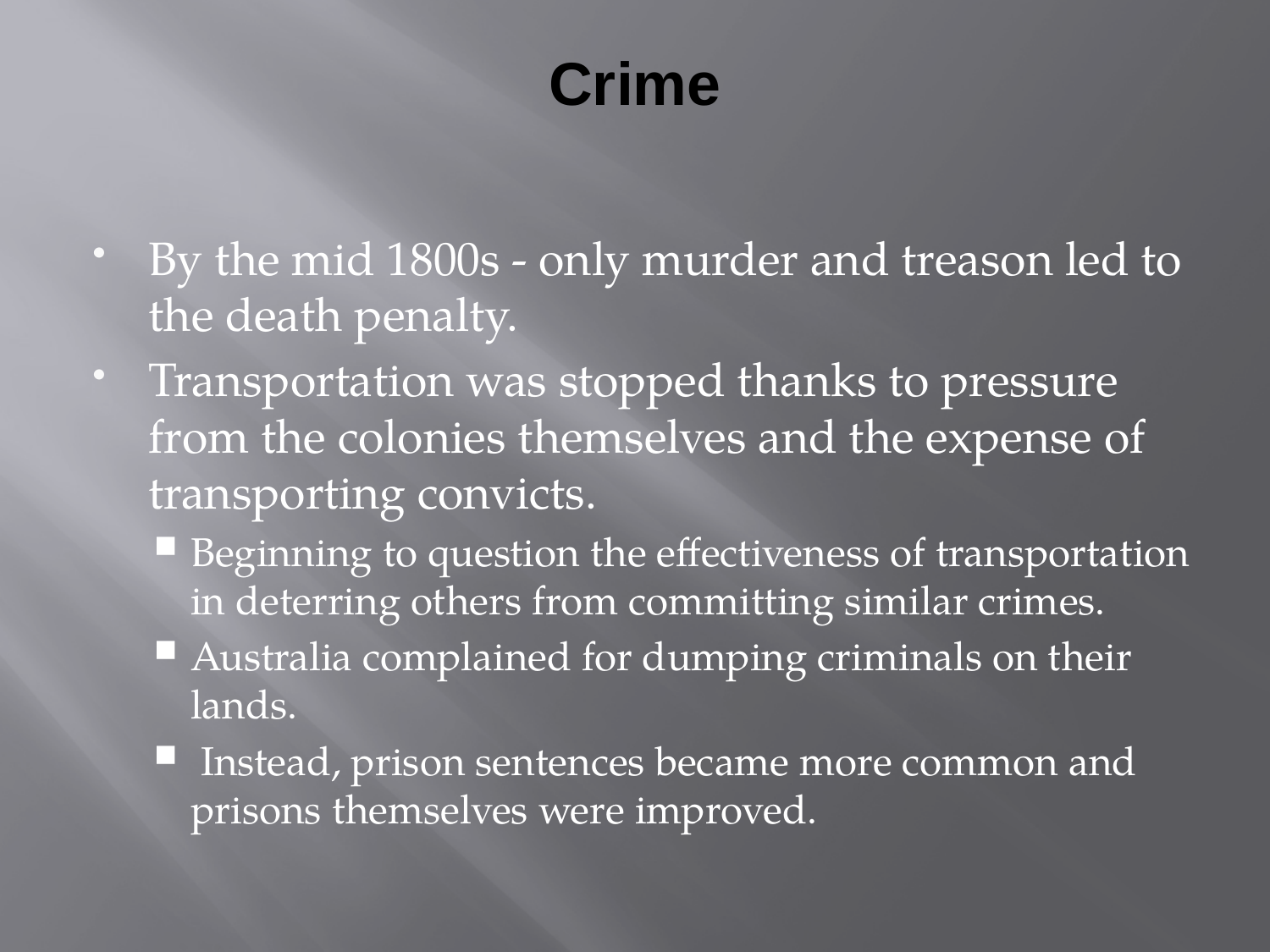

# Crime
By the mid 1800s - only murder and treason led to the death penalty.
Transportation was stopped thanks to pressure from the colonies themselves and the expense of transporting convicts.
Beginning to question the effectiveness of transportation in deterring others from committing similar crimes.
Australia complained for dumping criminals on their lands.
 Instead, prison sentences became more common and prisons themselves were improved.